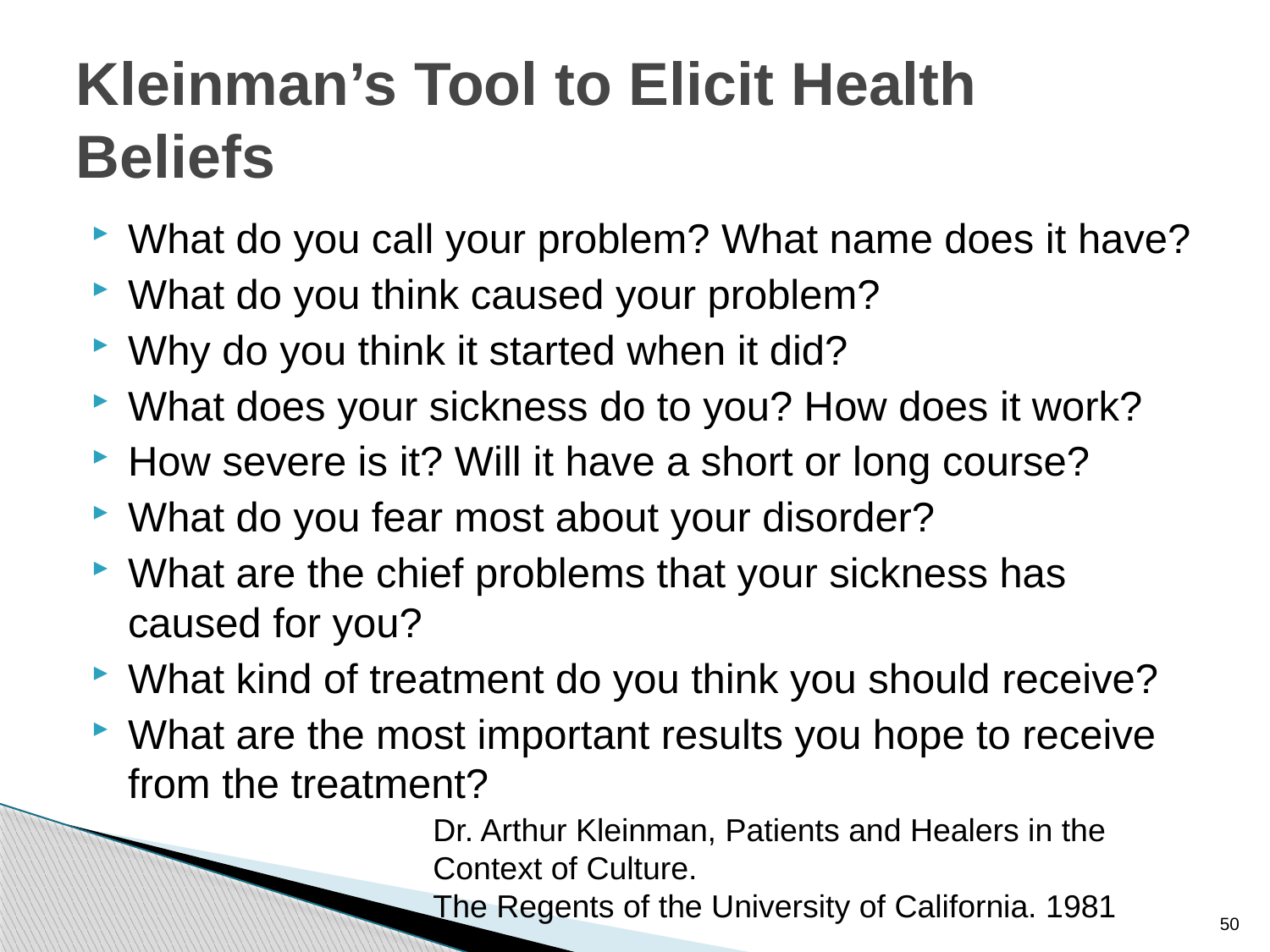

# Kleinman’s Tool to Elicit Health Beliefs
What do you call your problem? What name does it have?
What do you think caused your problem?
Why do you think it started when it did?
What does your sickness do to you? How does it work?
How severe is it? Will it have a short or long course?
What do you fear most about your disorder?
What are the chief problems that your sickness has caused for you?
What kind of treatment do you think you should receive?
What are the most important results you hope to receive from the treatment?

Dr. Arthur Kleinman, Patients and Healers in the Context of Culture.
The Regents of the University of California. 1981
50